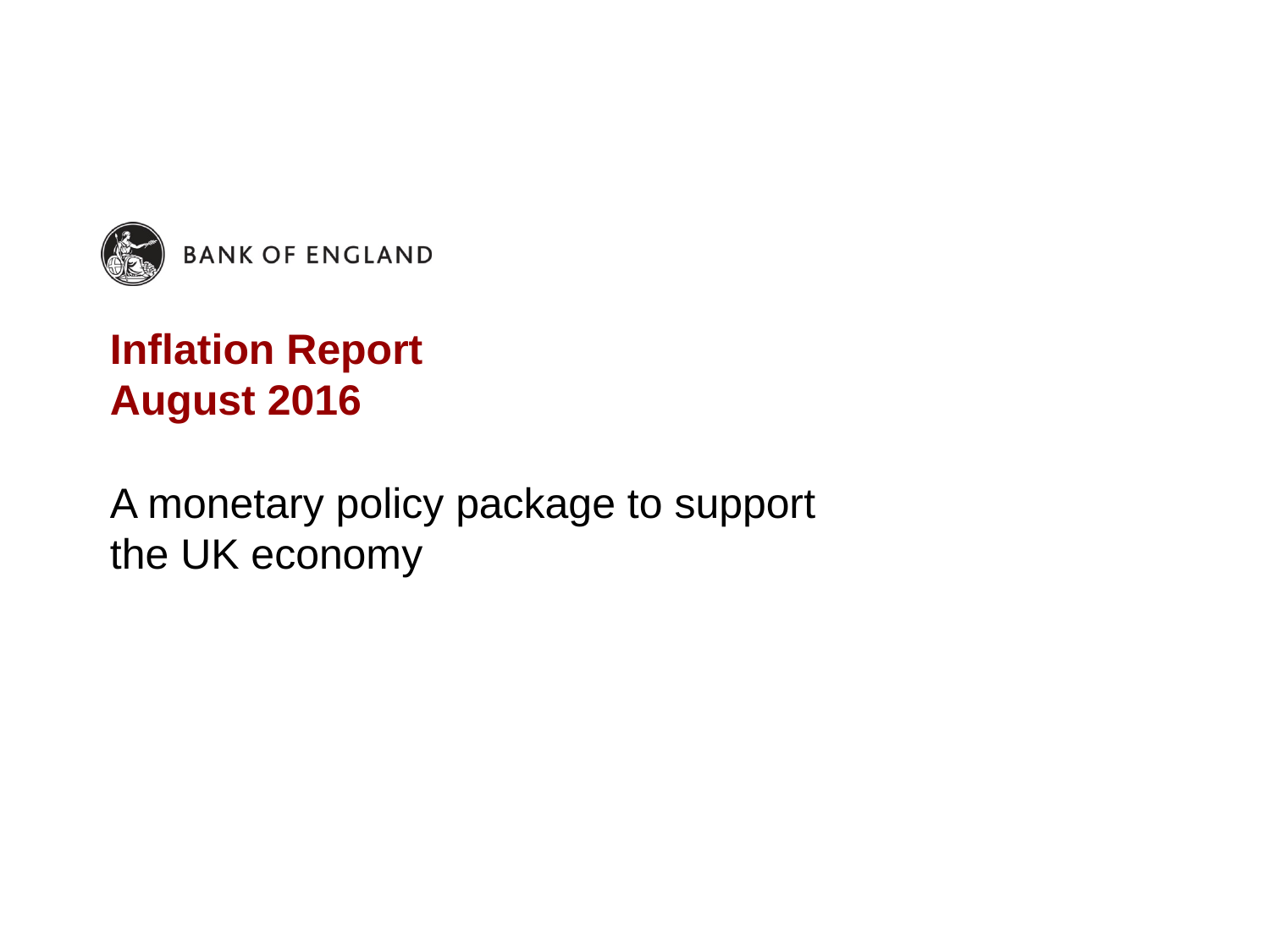

# Inflation Report August 2016
A monetary policy package to support the UK economy